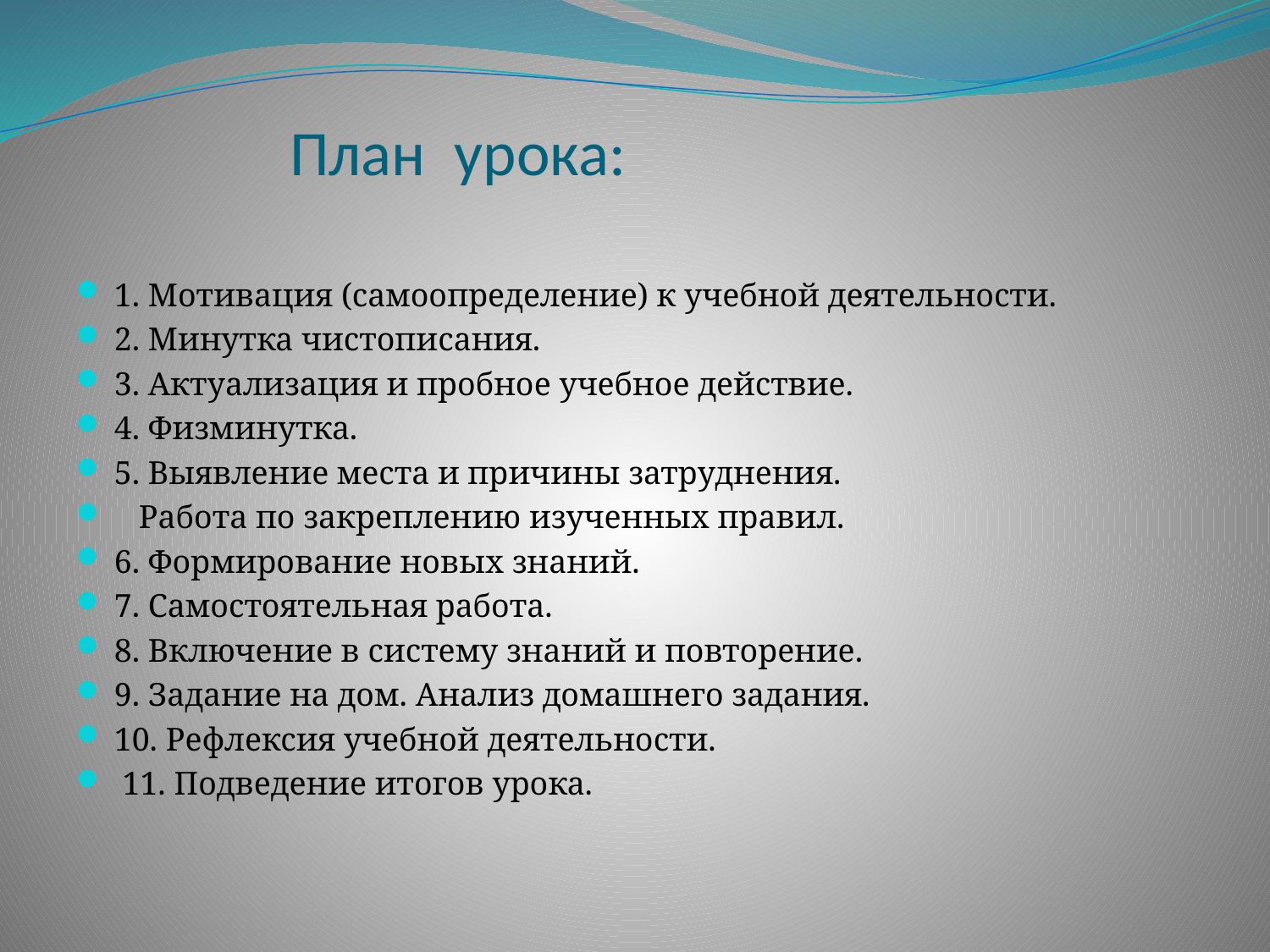

# План  урока:
1. Мотивация (самоопределение) к учебной деятельности.
2. Минутка чистописания.
3. Актуализация и пробное учебное действие.
4. Физминутка.
5. Выявление места и причины затруднения.
   Работа по закреплению изученных правил.
6. Формирование новых знаний.
7. Самостоятельная работа.
8. Включение в систему знаний и повторение.
9. Задание на дом. Анализ домашнего задания.
10. Рефлексия учебной деятельности.
 11. Подведение итогов урока.